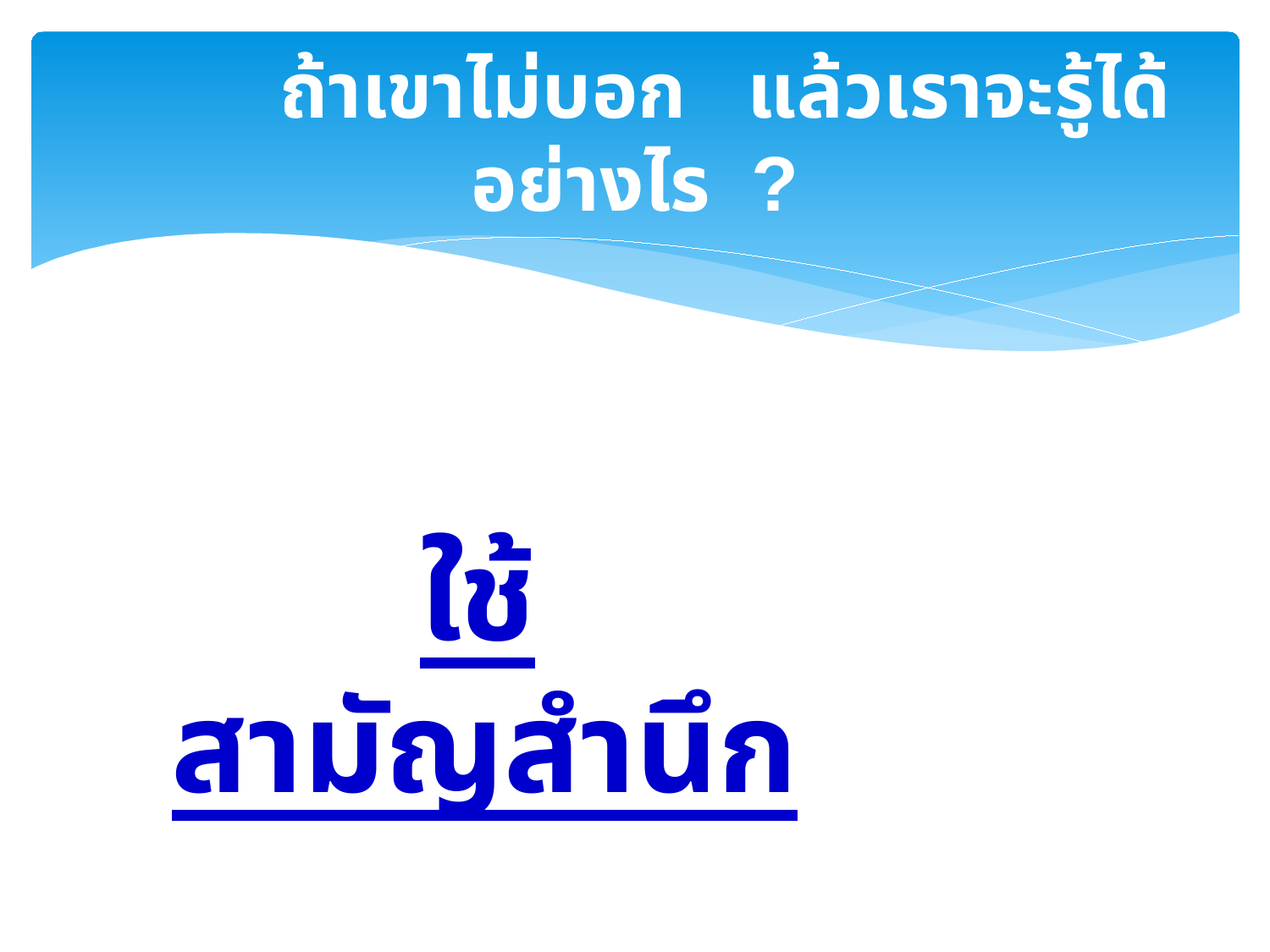

# ถ้าเขาไม่บอก   แล้วเราจะรู้ได้อย่างไร  ?

                          ใช้สามัญสำนึก